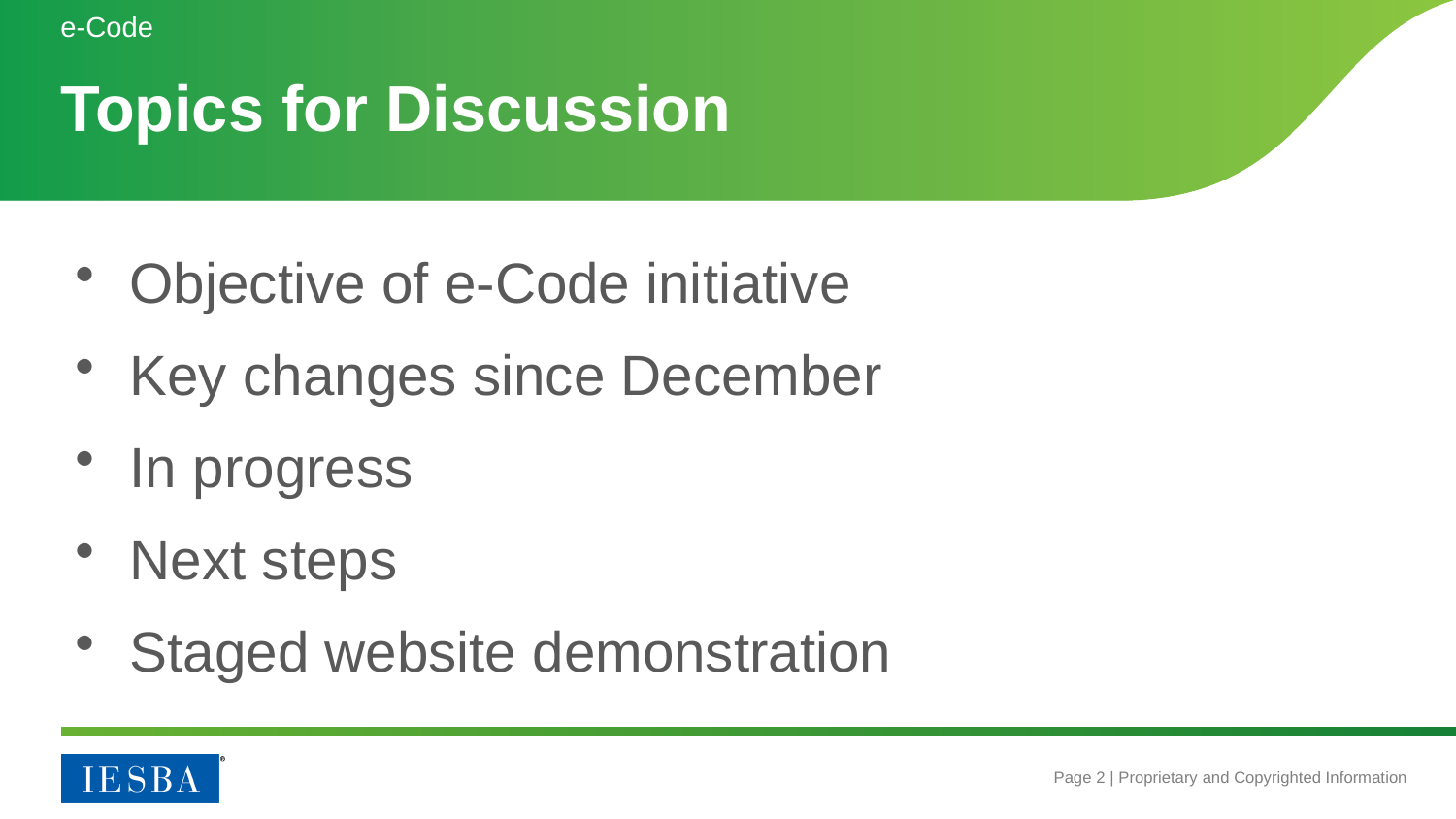

e-Code
# Topics for Discussion
Objective of e-Code initiative
Key changes since December
In progress
Next steps
Staged website demonstration